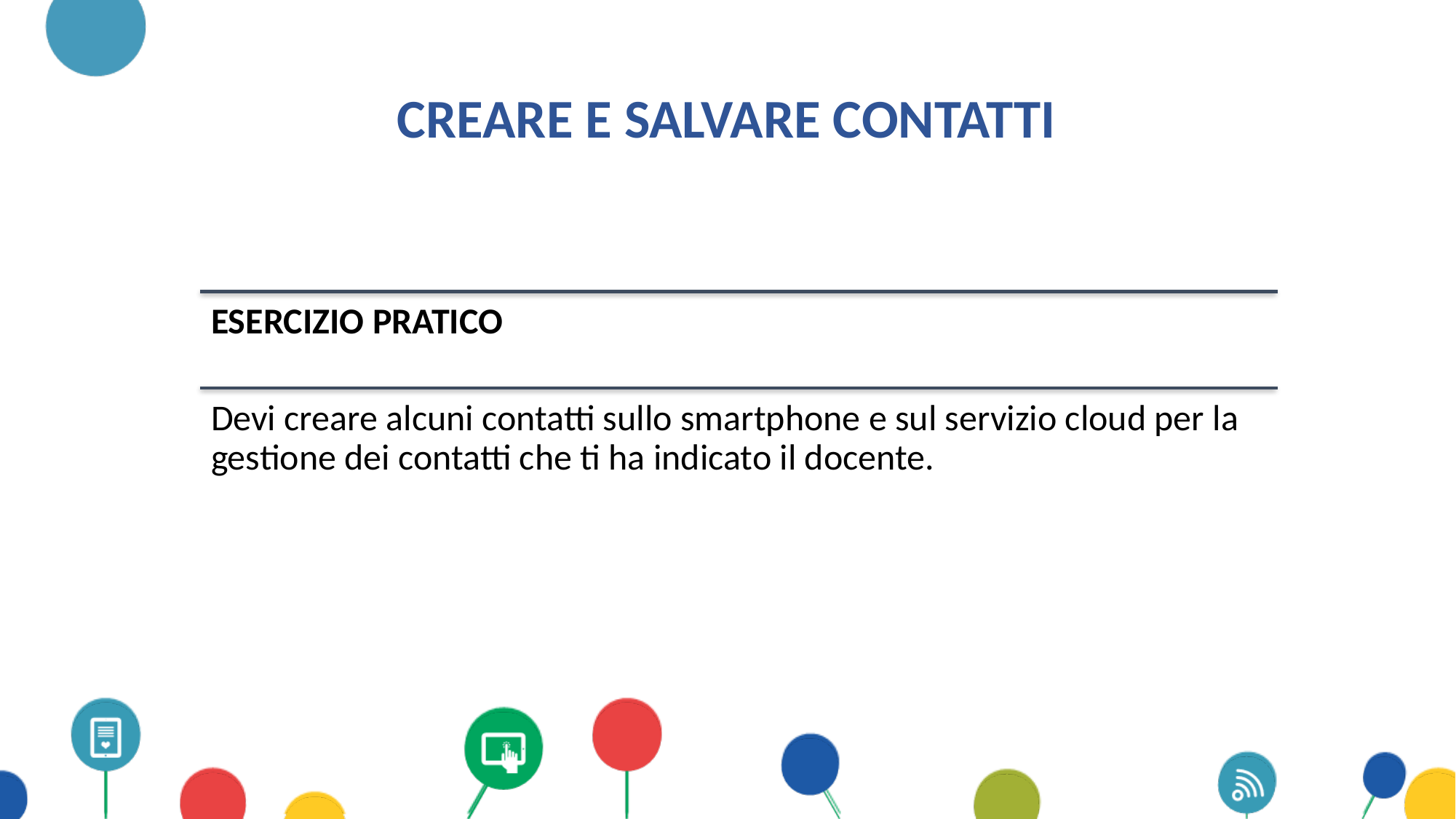

# Creare e salvare contatti

ESERCIZIO PRATICO

Devi creare alcuni contatti sullo smartphone e sul servizio cloud per la gestione dei contatti che ti ha indicato il docente.